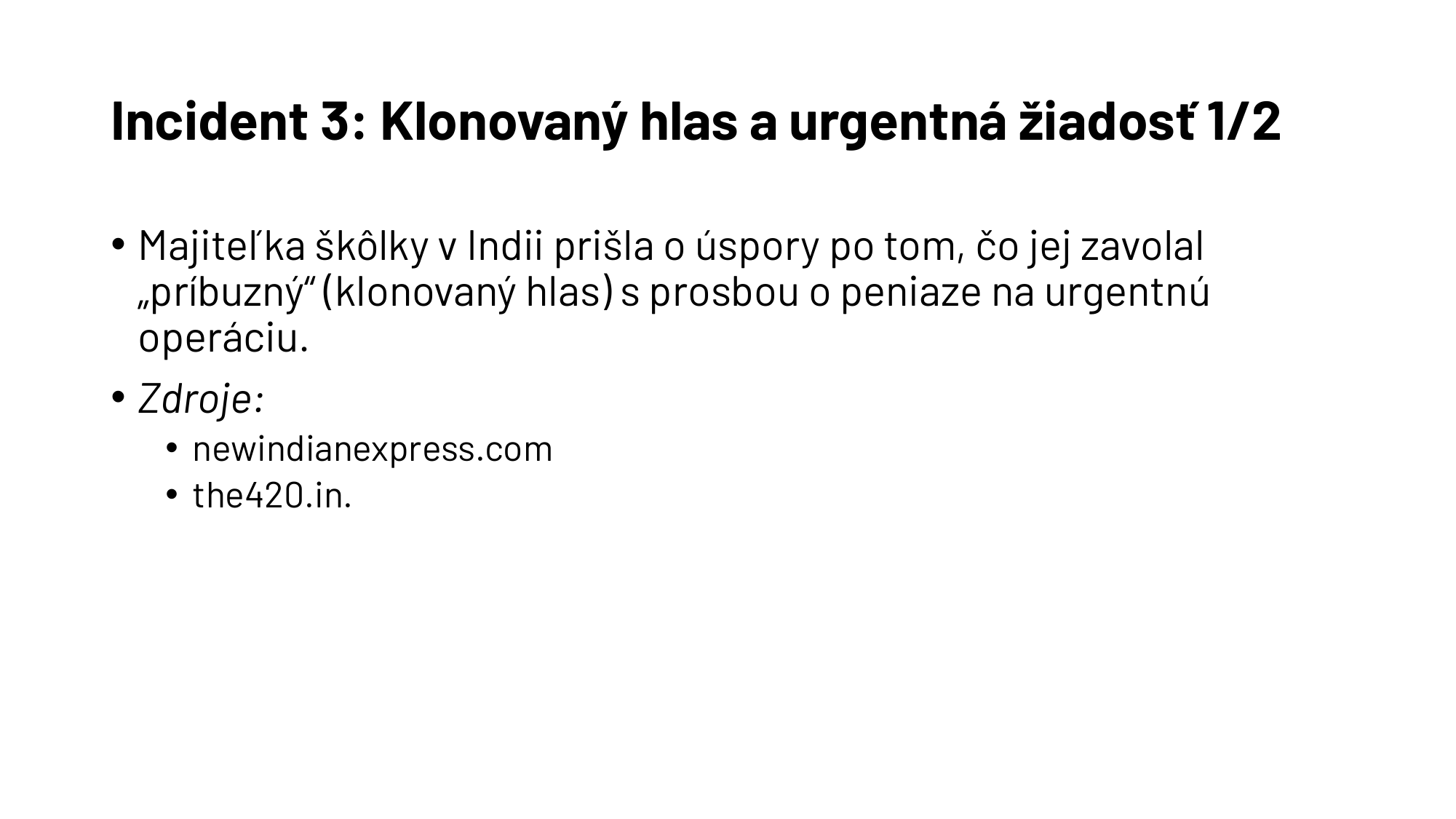

# Incident 3: Klonovaný hlas a urgentná žiadosť 1/2
Majiteľka škôlky v Indii prišla o úspory po tom, čo jej zavolal „príbuzný“ (klonovaný hlas) s prosbou o peniaze na urgentnú operáciu.
Zdroje:
newindianexpress.com
the420.in.